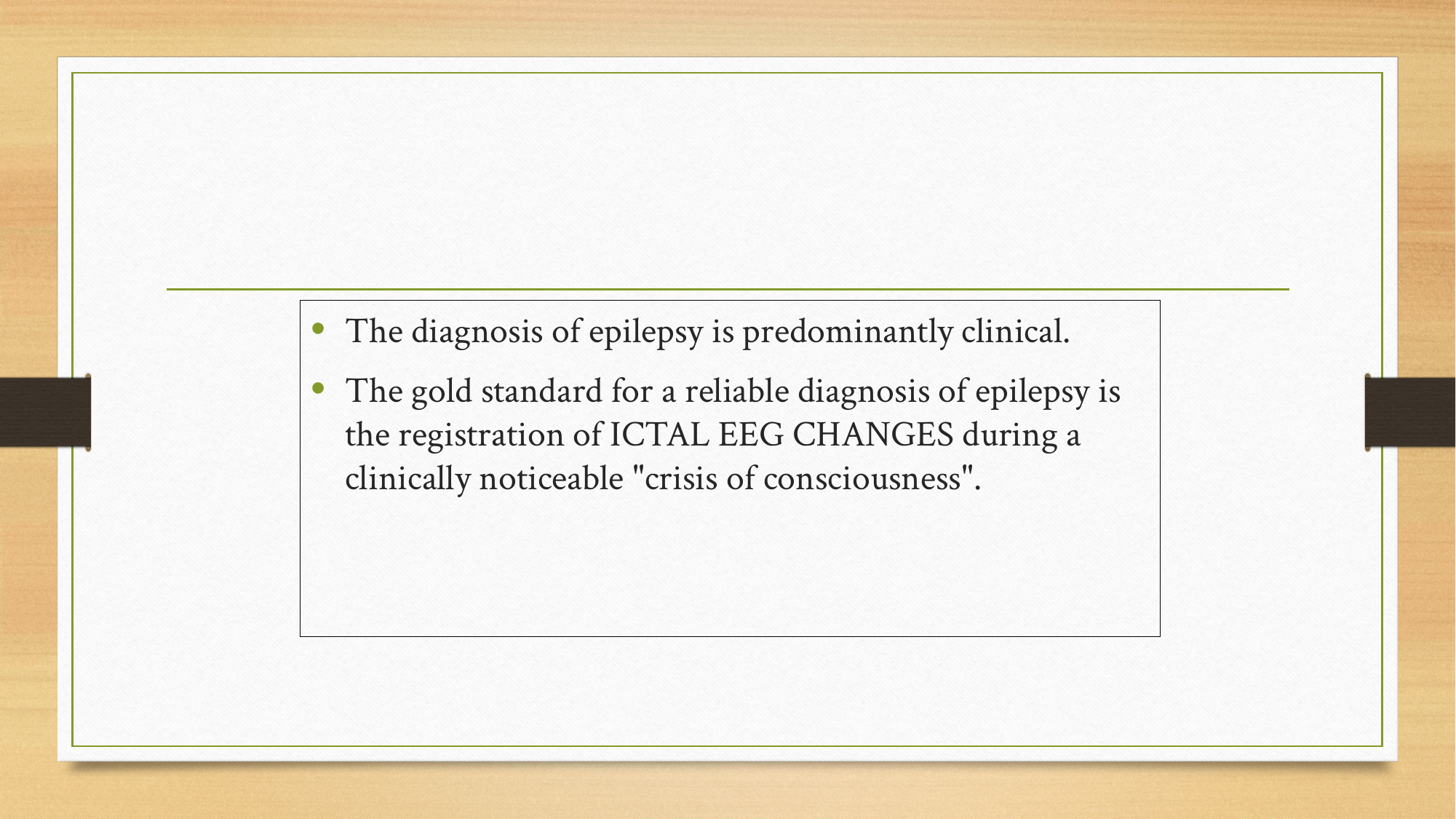

The diagnosis of epilepsy is predominantly clinical.
The gold standard for a reliable diagnosis of epilepsy is the registration of ICTAL EEG CHANGES during a clinically noticeable "crisis of consciousness".